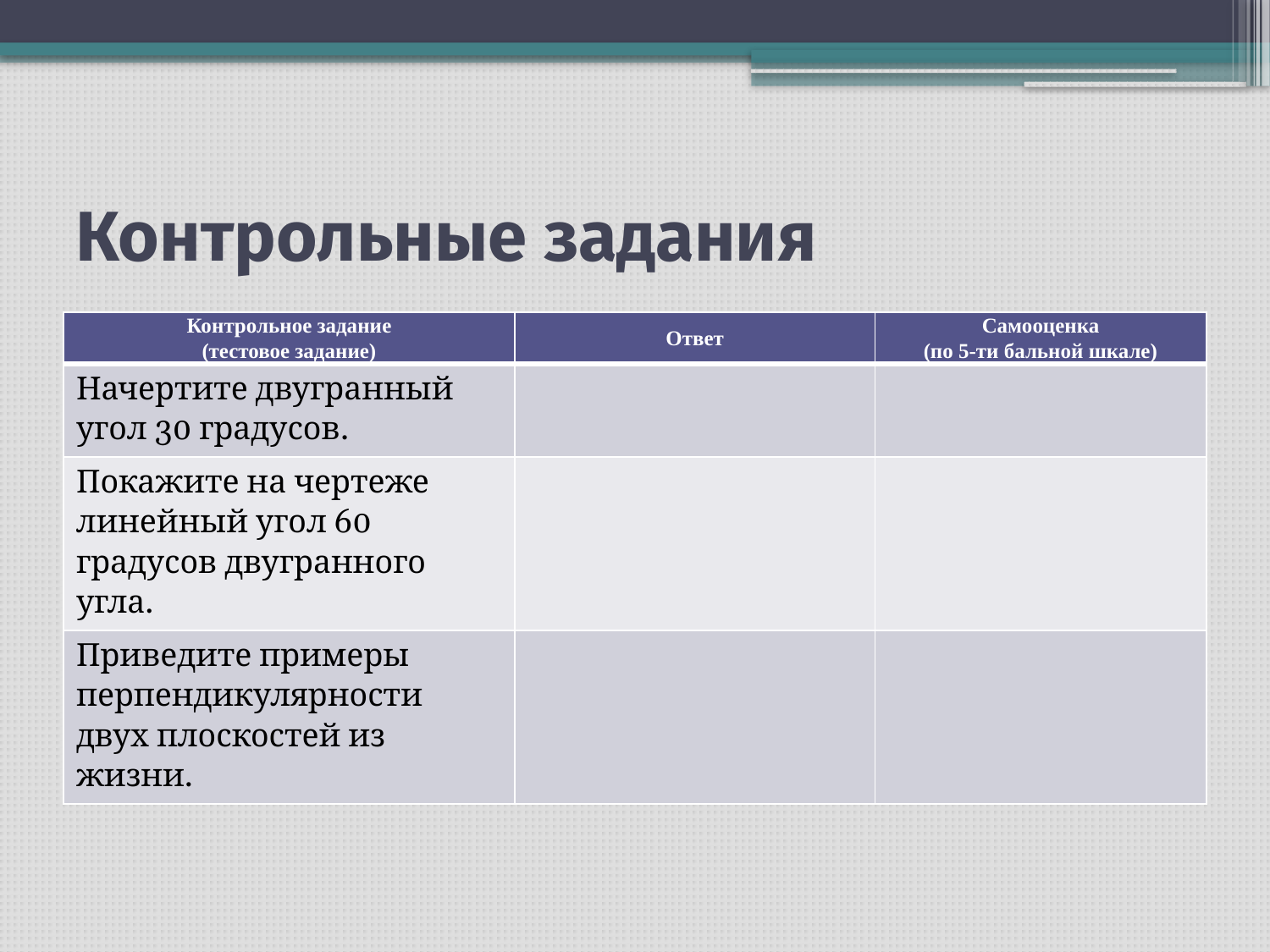

# Контрольные задания
| Контрольное задание (тестовое задание) | Ответ | Самооценка (по 5-ти бальной шкале) |
| --- | --- | --- |
| Начертите двугранный угол 30 градусов. |  |  |
| Покажите на чертеже линейный угол 60 градусов двугранного угла. |  |  |
| Приведите примеры перпендикулярности двух плоскостей из жизни. |  |  |